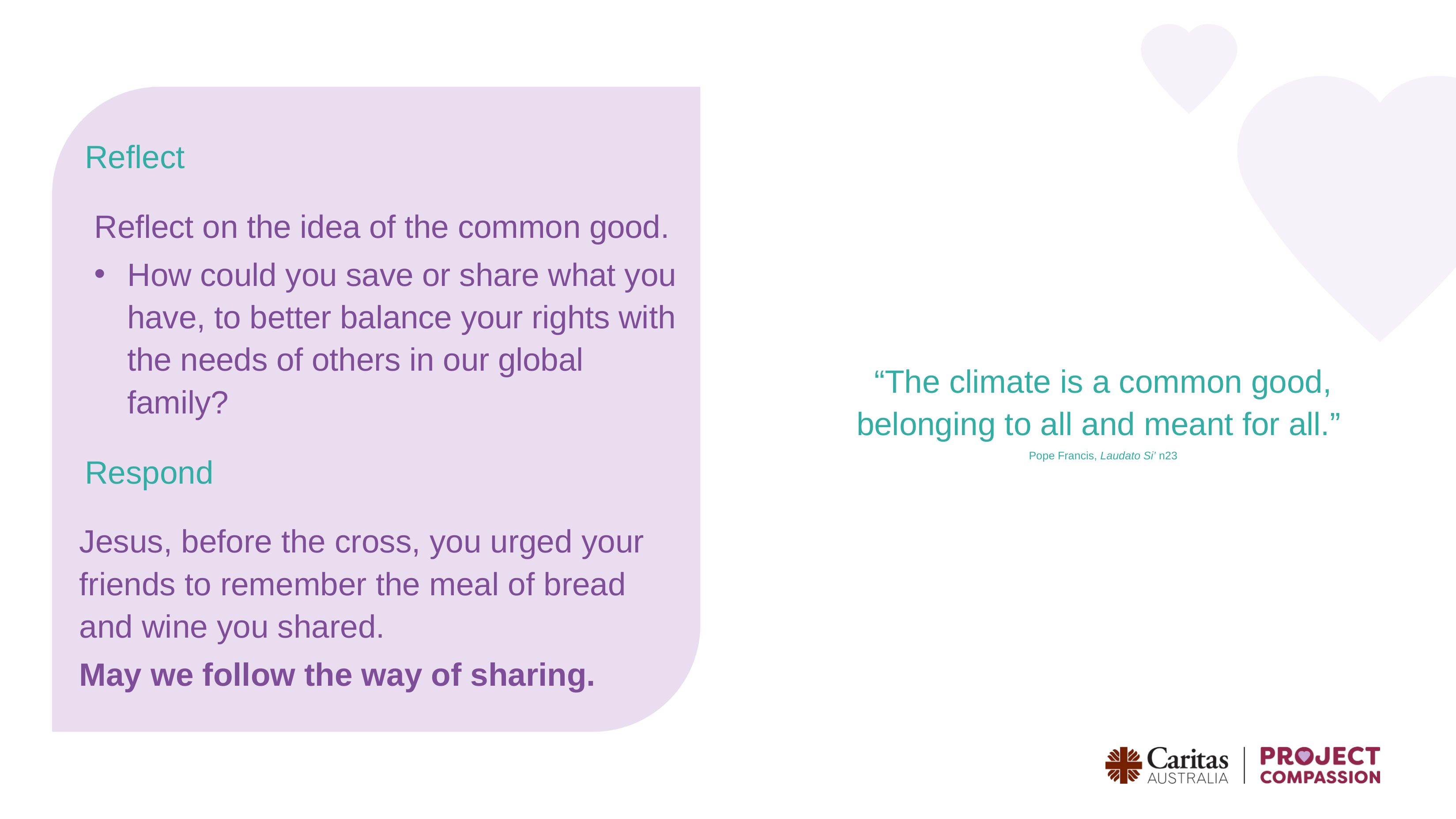

Reflect
Reflect on the idea of the common good.
How could you save or share what you have, to better balance your rights with the needs of others in our global family?
“The climate is a common good, belonging to all and meant for all.”
Pope Francis, Laudato Si’ n23
Respond
Jesus, before the cross, you urged your friends to remember the meal of bread and wine you shared.
May we follow the way of sharing.